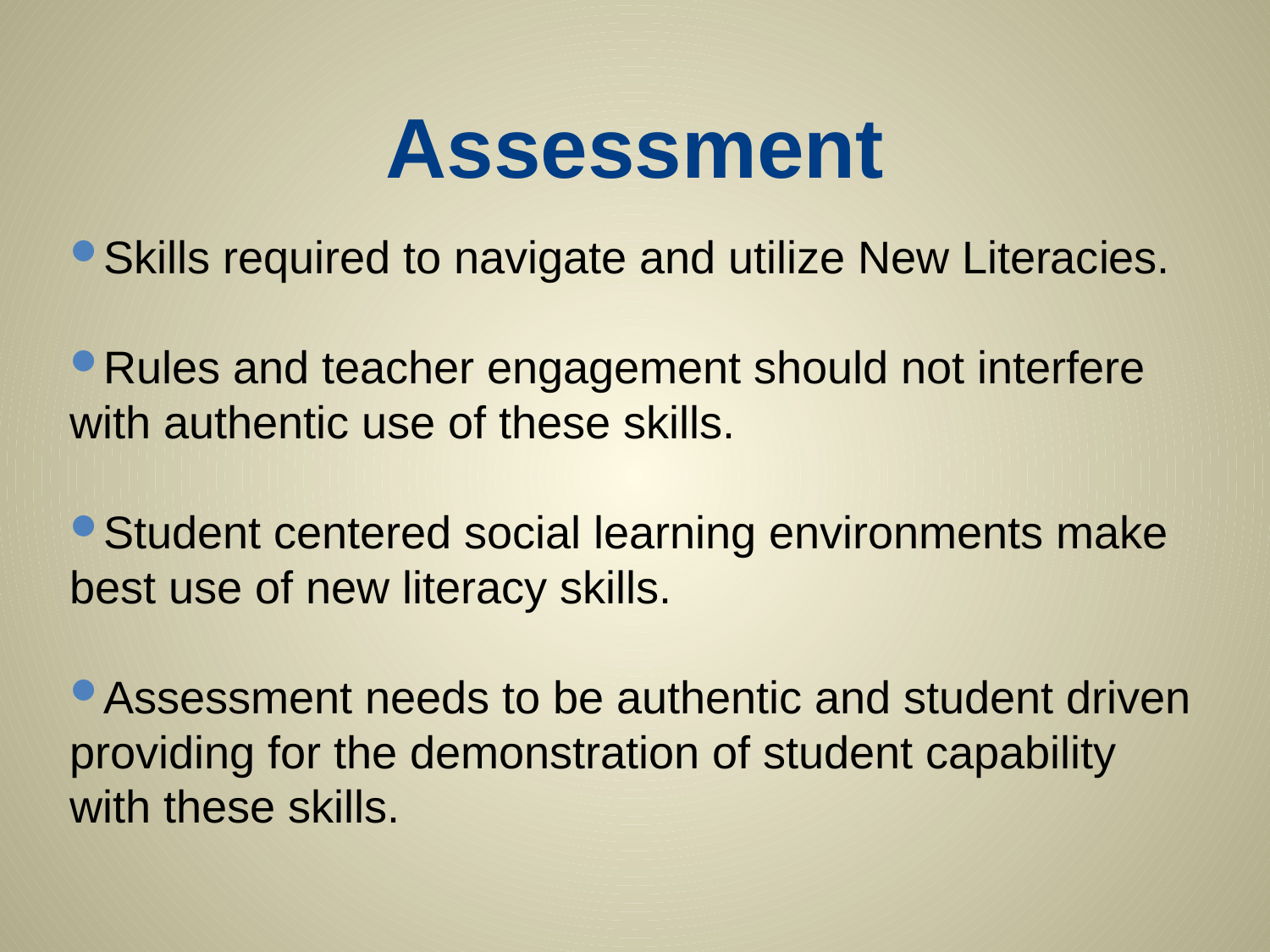

# Assessment
Skills required to navigate and utilize New Literacies.

Rules and teacher engagement should not interfere with authentic use of these skills.

Student centered social learning environments make best use of new literacy skills.

Assessment needs to be authentic and student driven providing for the demonstration of student capability with these skills.